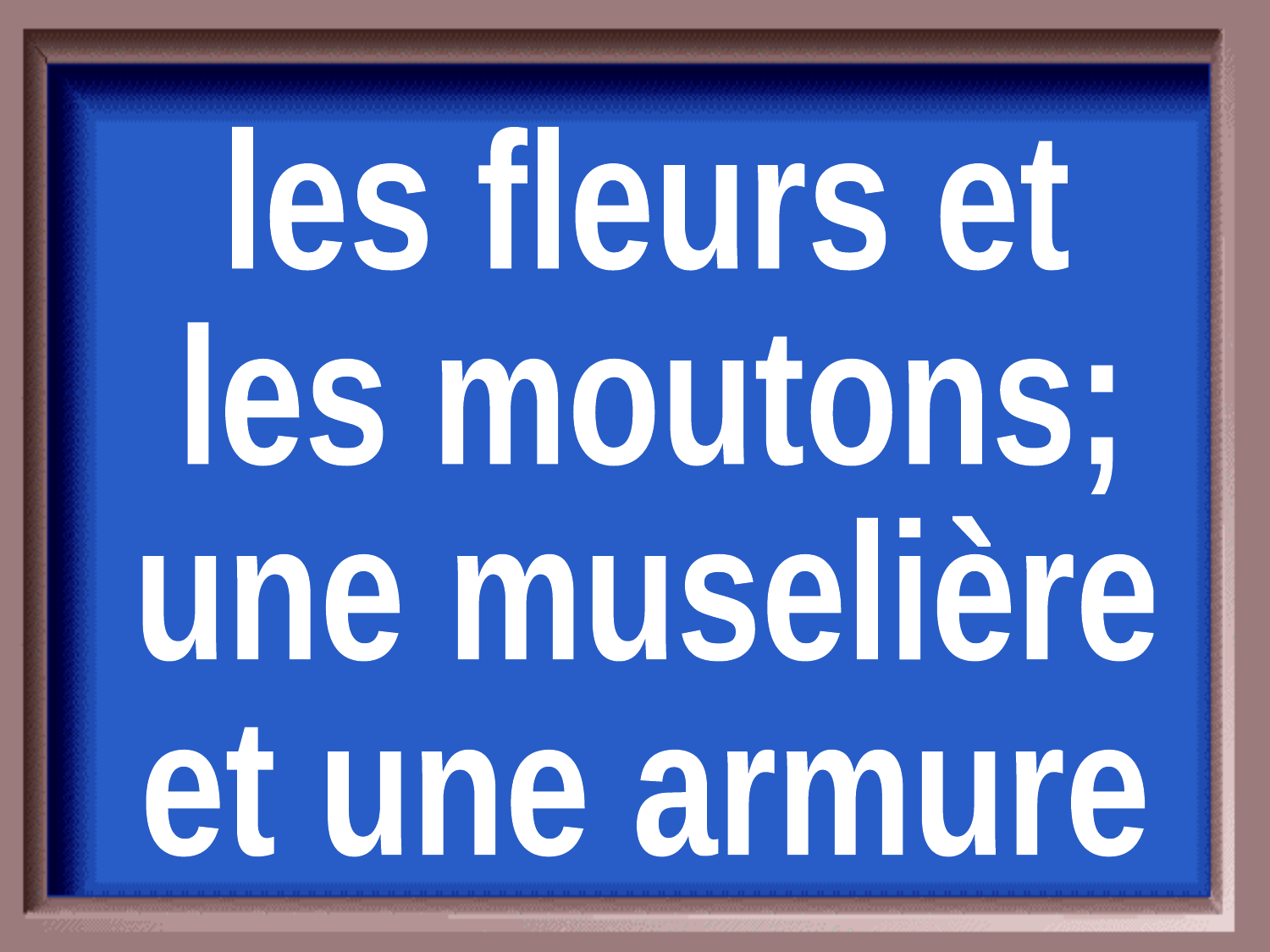

les fleurs et
les moutons;
une muselière
et une armure